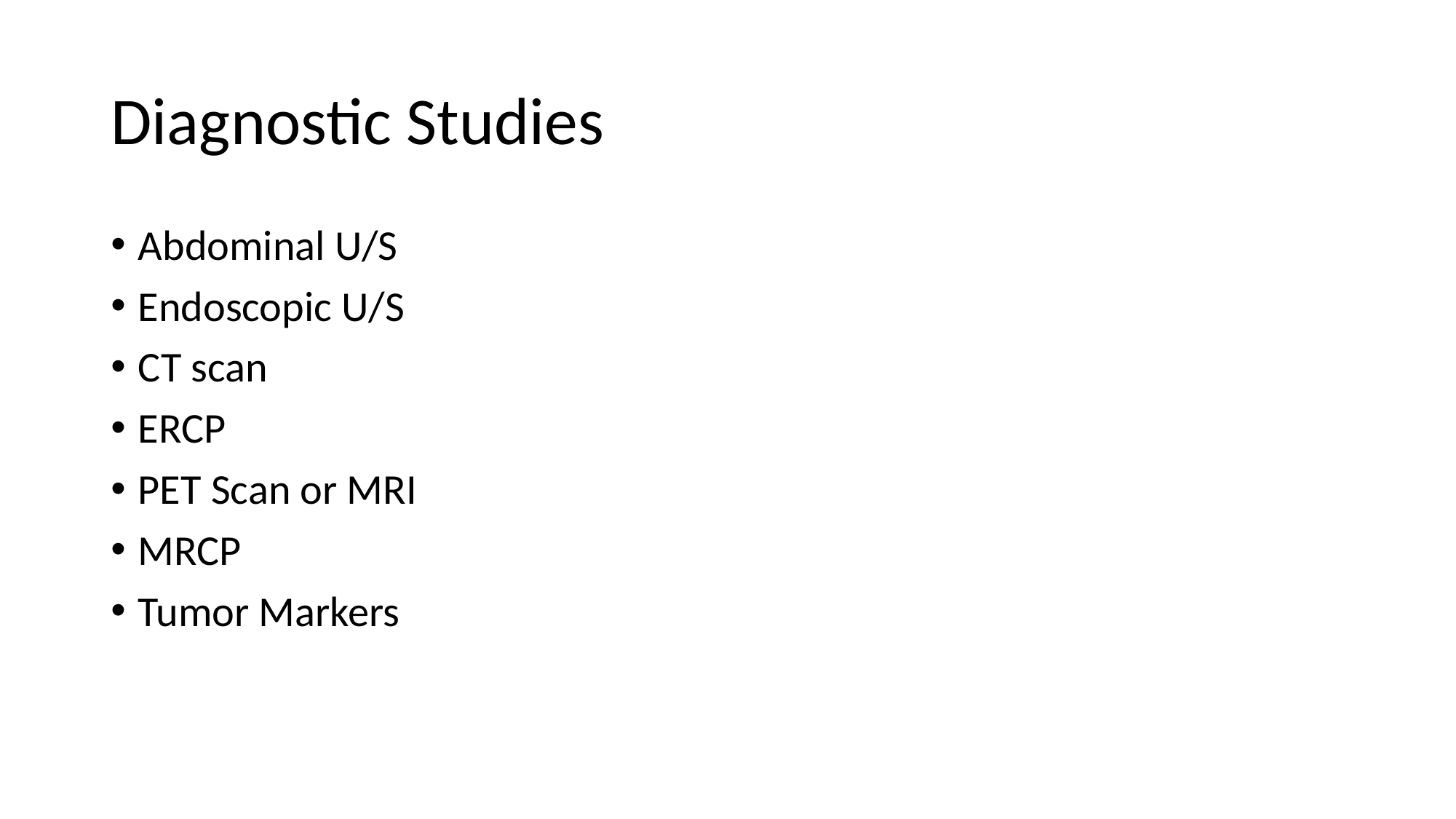

# Diagnostic Studies
Abdominal U/S
Endoscopic U/S
CT scan
ERCP
PET Scan or MRI
MRCP
Tumor Markers